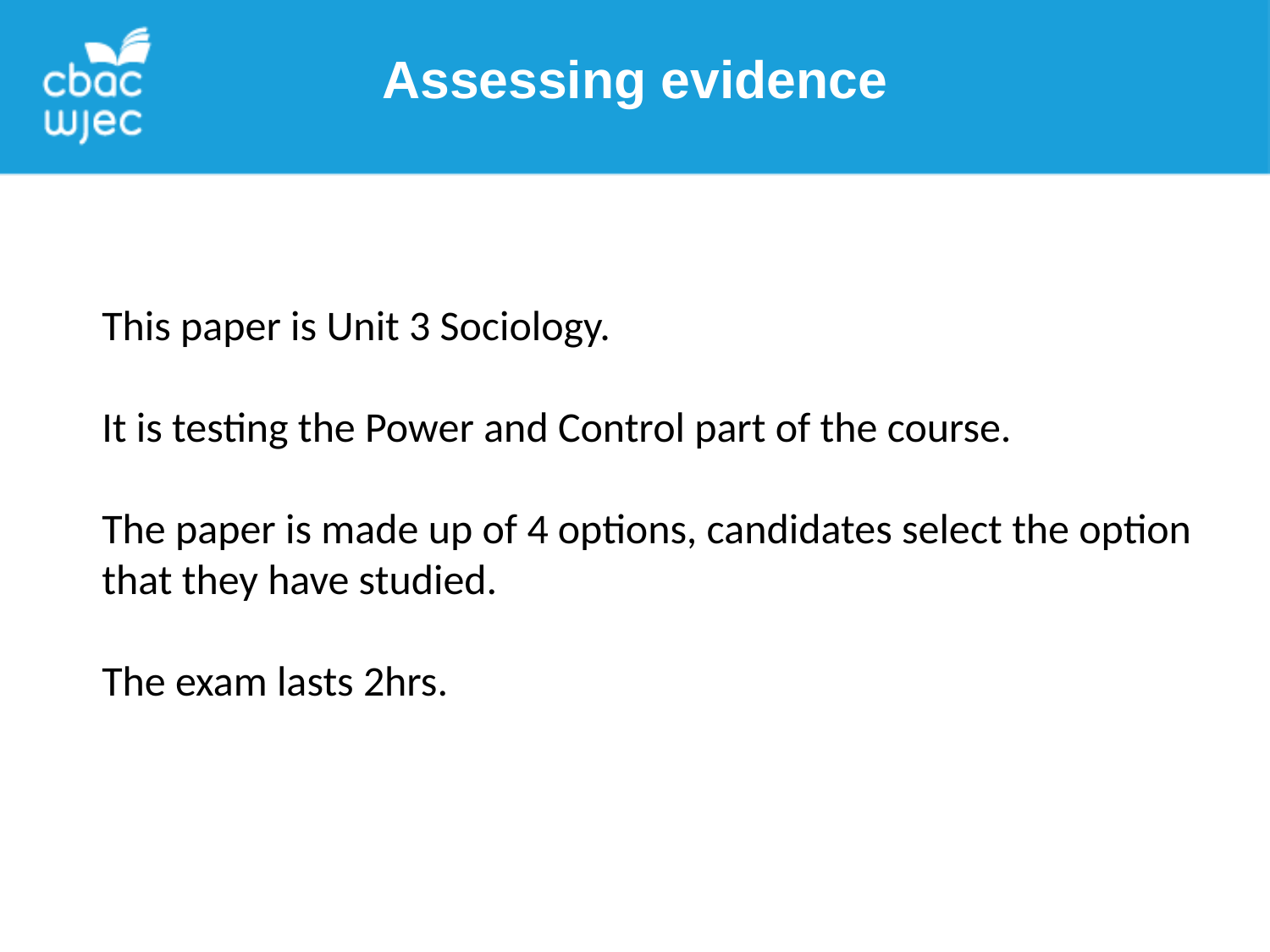

Assessing evidence

This paper is Unit 3 Sociology.

It is testing the Power and Control part of the course.

The paper is made up of 4 options, candidates select the option that they have studied.

The exam lasts 2hrs.